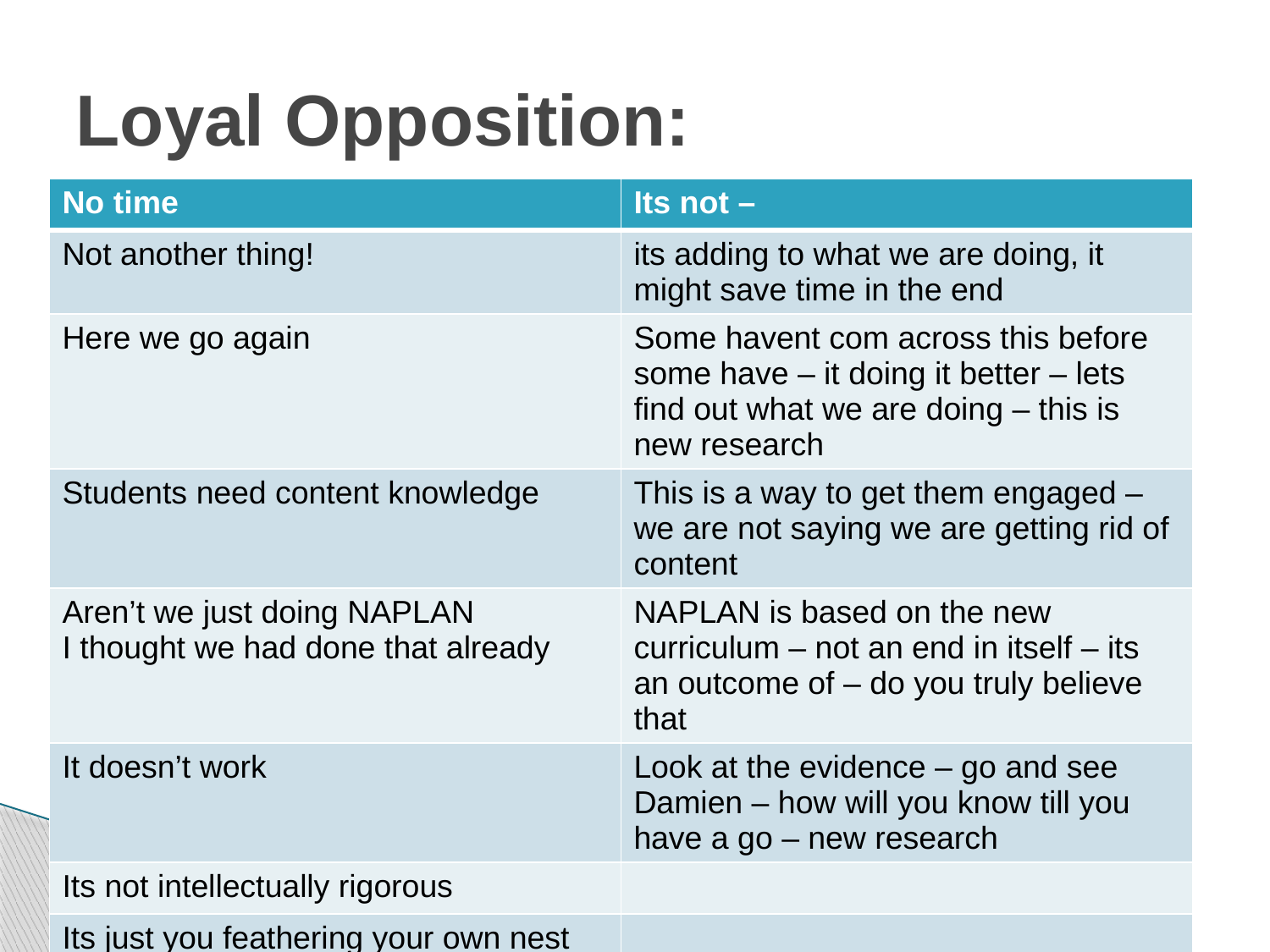

# Loyal Opposition:
| No time | Its not – |
| --- | --- |
| Not another thing! | its adding to what we are doing, it might save time in the end |
| Here we go again | Some havent com across this before some have – it doing it better – lets find out what we are doing – this is new research |
| Students need content knowledge | This is a way to get them engaged – we are not saying we are getting rid of content |
| Aren’t we just doing NAPLAN I thought we had done that already | NAPLAN is based on the new curriculum – not an end in itself – its an outcome of – do you truly believe that |
| It doesn’t work | Look at the evidence – go and see Damien – how will you know till you have a go – new research |
| Its not intellectually rigorous |  |
| Its just you feathering your own nest |  |
| I don’t need to know this stuff I already know how to teach |  |
| How do we assess this |  |
| Where are the outcomes |  |
| Airy fairy stuff |  |